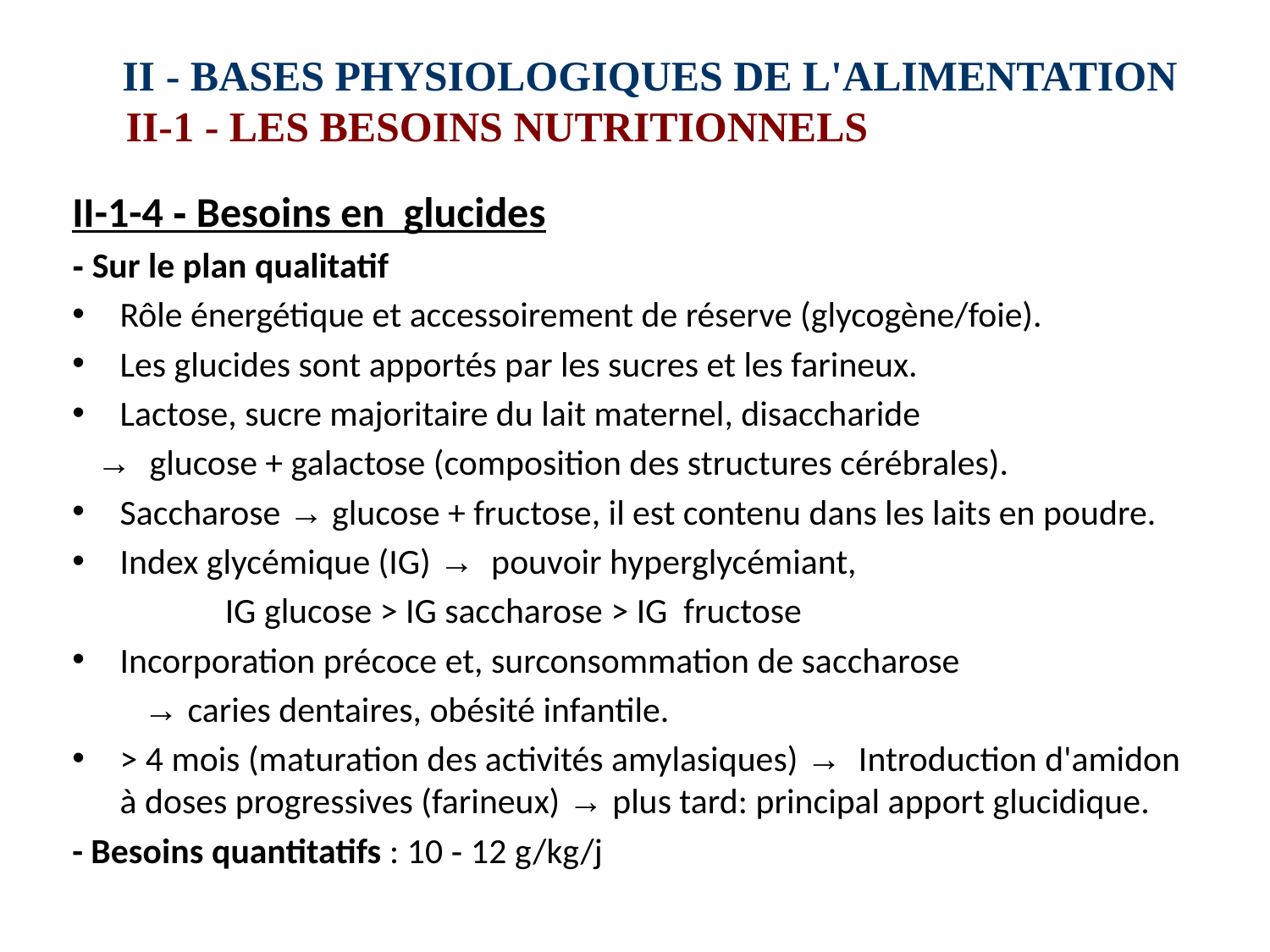

# II ‑ BASES PHYSIOLOGIQUES DE L'ALIMENTATION II-1 ‑ LES BESOINS NUTRITIONNELS
II-1-4 ‑ Besoins en  glucides
‑ Sur le plan qualitatif
Rôle énergétique et accessoirement de réserve (glycogène/foie).
Les glucides sont apportés par les sucres et les farineux.
Lactose, sucre majoritaire du lait maternel, disaccharide
   →  glucose + galactose (composition des structures cérébrales).
Saccharose → glucose + fructose, il est contenu dans les laits en poudre.
Index glycémique (IG) →  pouvoir hyperglycémiant,
                   IG glucose > IG saccharose > IG  fructose
Incorporation précoce et, surconsommation de saccharose
        → caries dentaires, obésité infantile.
> 4 mois (maturation des activités amylasiques) →  Introduction d'amidon à doses progressives (farineux) → plus tard: principal apport glucidique.
- Besoins quantitatifs : 10 ‑ 12 g/kg/j